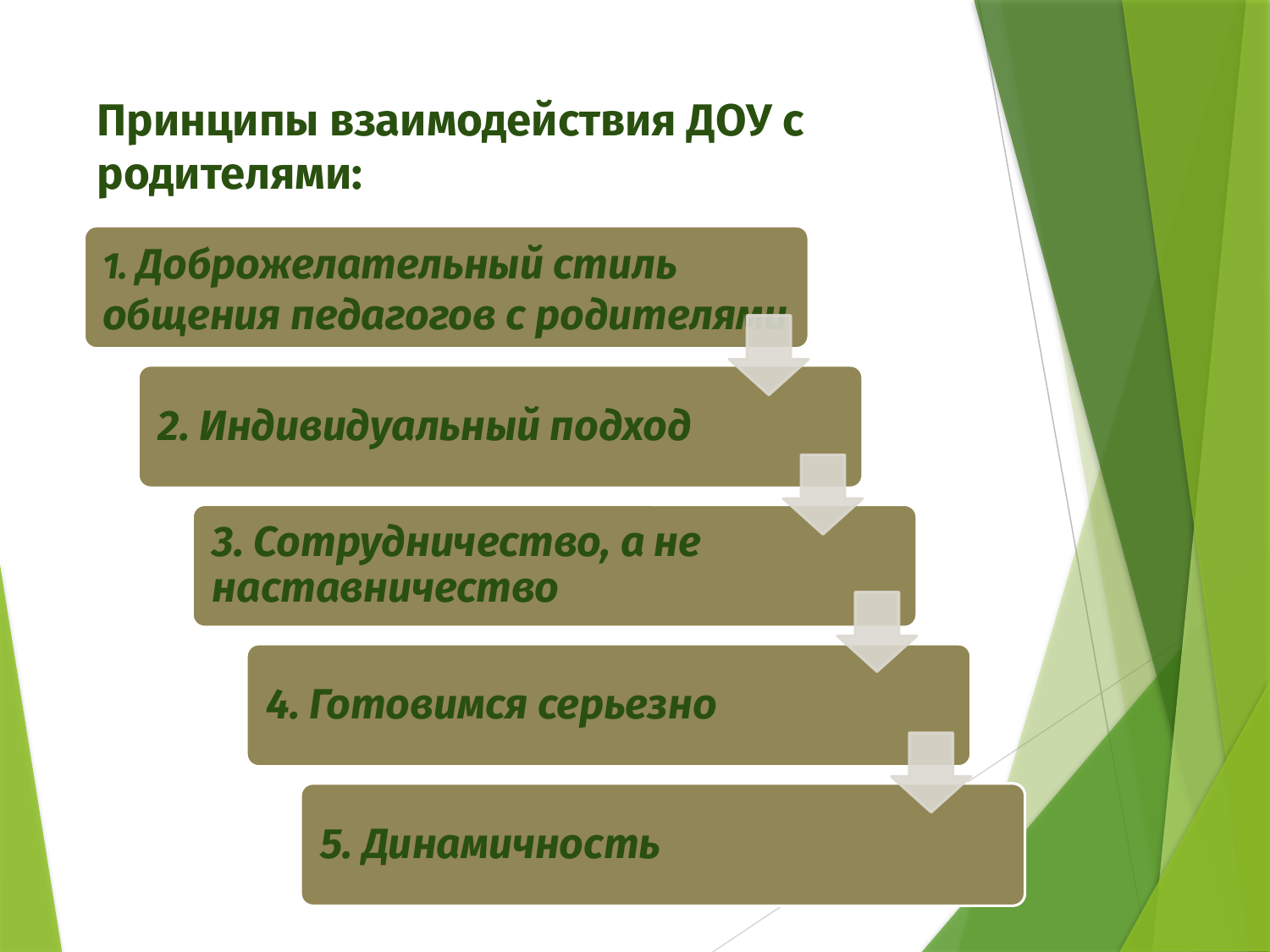

# Принципы взаимодействия ДОУ с родителями:
1. Доброжелательный стиль общения педагогов с родителями
2. Индивидуальный подход
3. Сотрудничество, а не наставничество
4. Готовимся серьезно
5. Динамичность